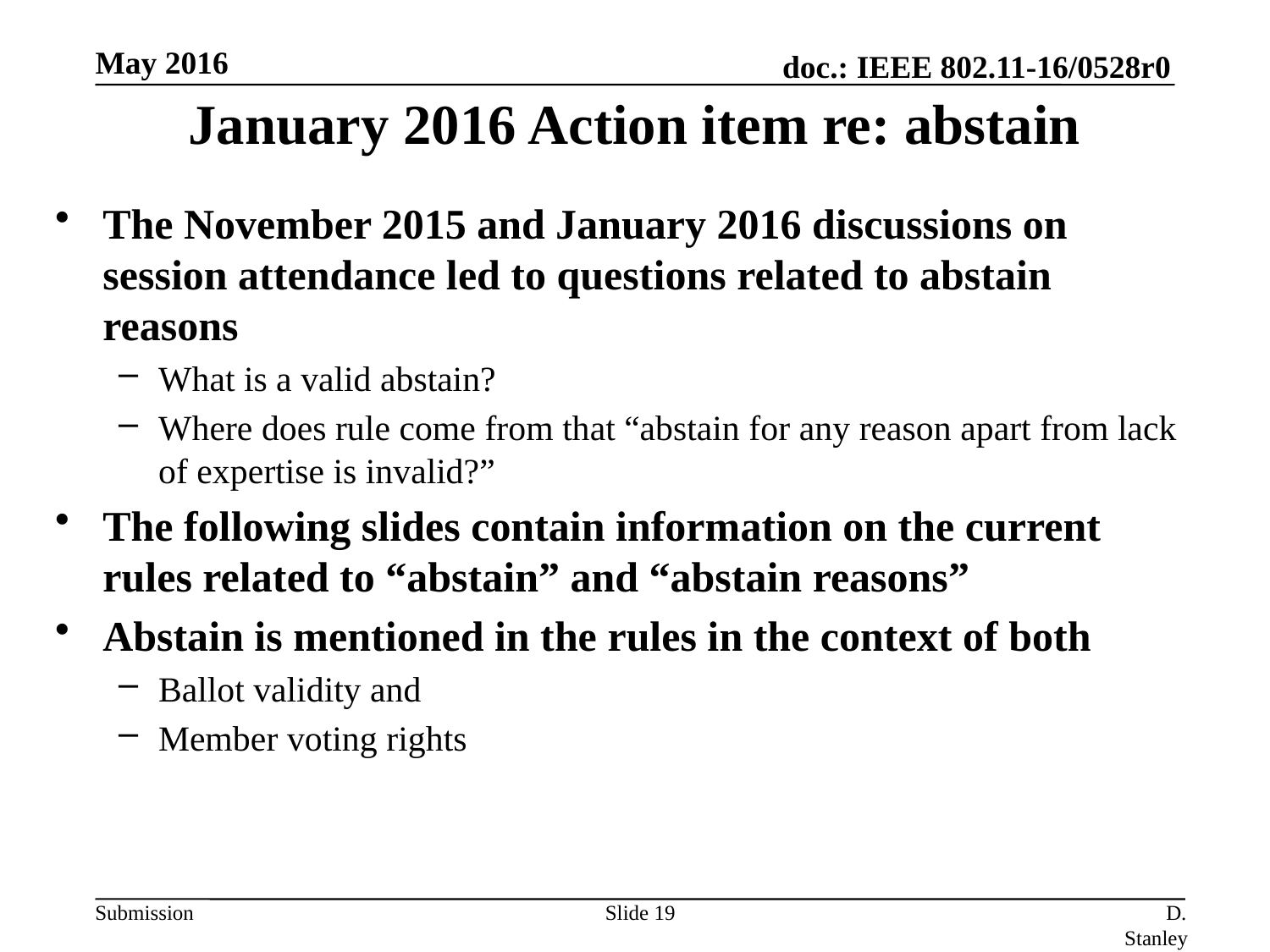

May 2016
# January 2016 Action item re: abstain
The November 2015 and January 2016 discussions on session attendance led to questions related to abstain reasons
What is a valid abstain?
Where does rule come from that “abstain for any reason apart from lack of expertise is invalid?”
The following slides contain information on the current rules related to “abstain” and “abstain reasons”
Abstain is mentioned in the rules in the context of both
Ballot validity and
Member voting rights

Slide 19
D. Stanley, HP Enterprise